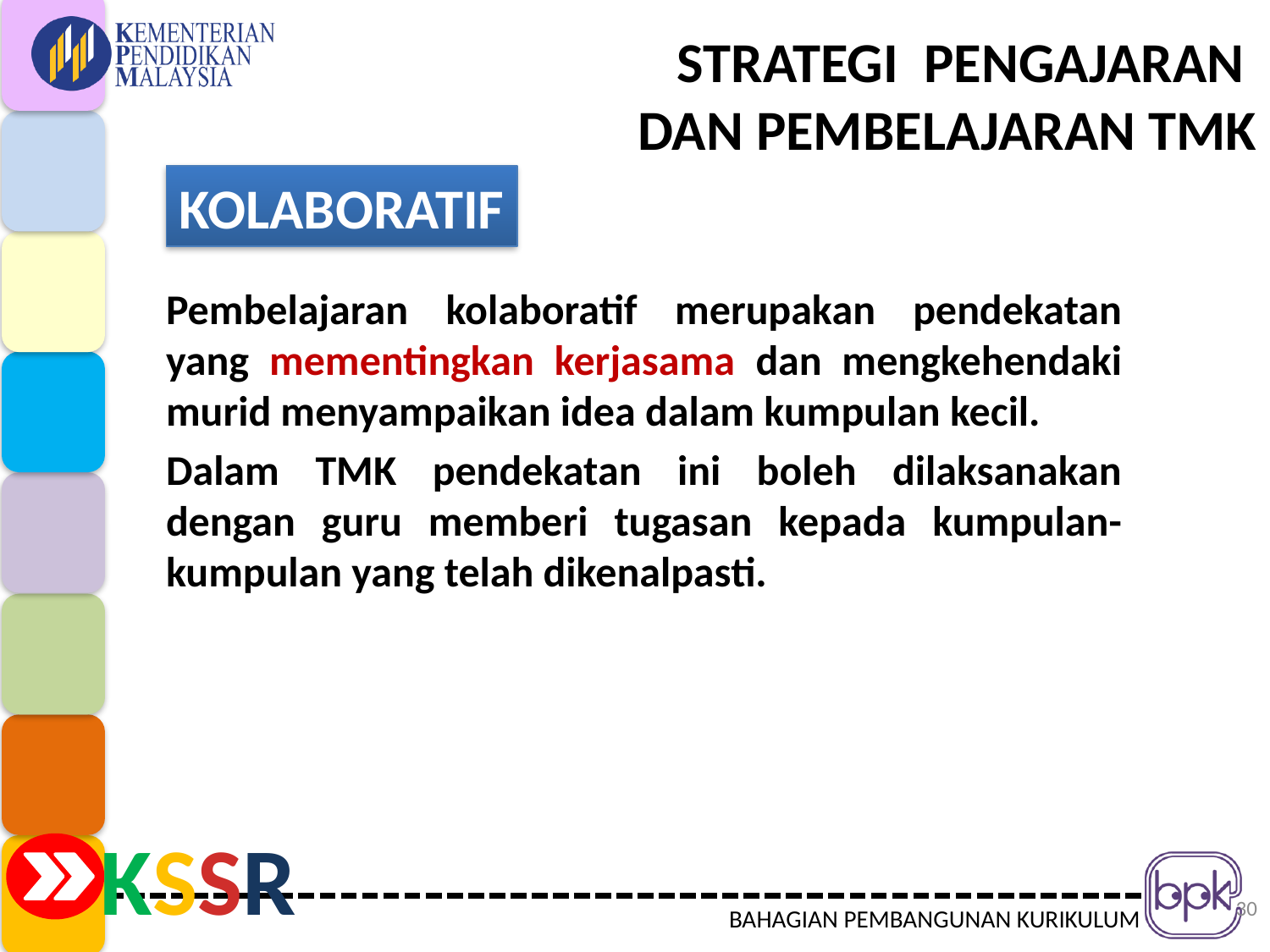

# STRATEGI  PENGAJARAN DAN PEMBELAJARAN TMK
KOLABORATIF
Pembelajaran kolaboratif merupakan pendekatan yang mementingkan kerjasama dan mengkehendaki murid menyampaikan idea dalam kumpulan kecil.
Dalam TMK pendekatan ini boleh dilaksanakan dengan guru memberi tugasan kepada kumpulan-kumpulan yang telah dikenalpasti.
30